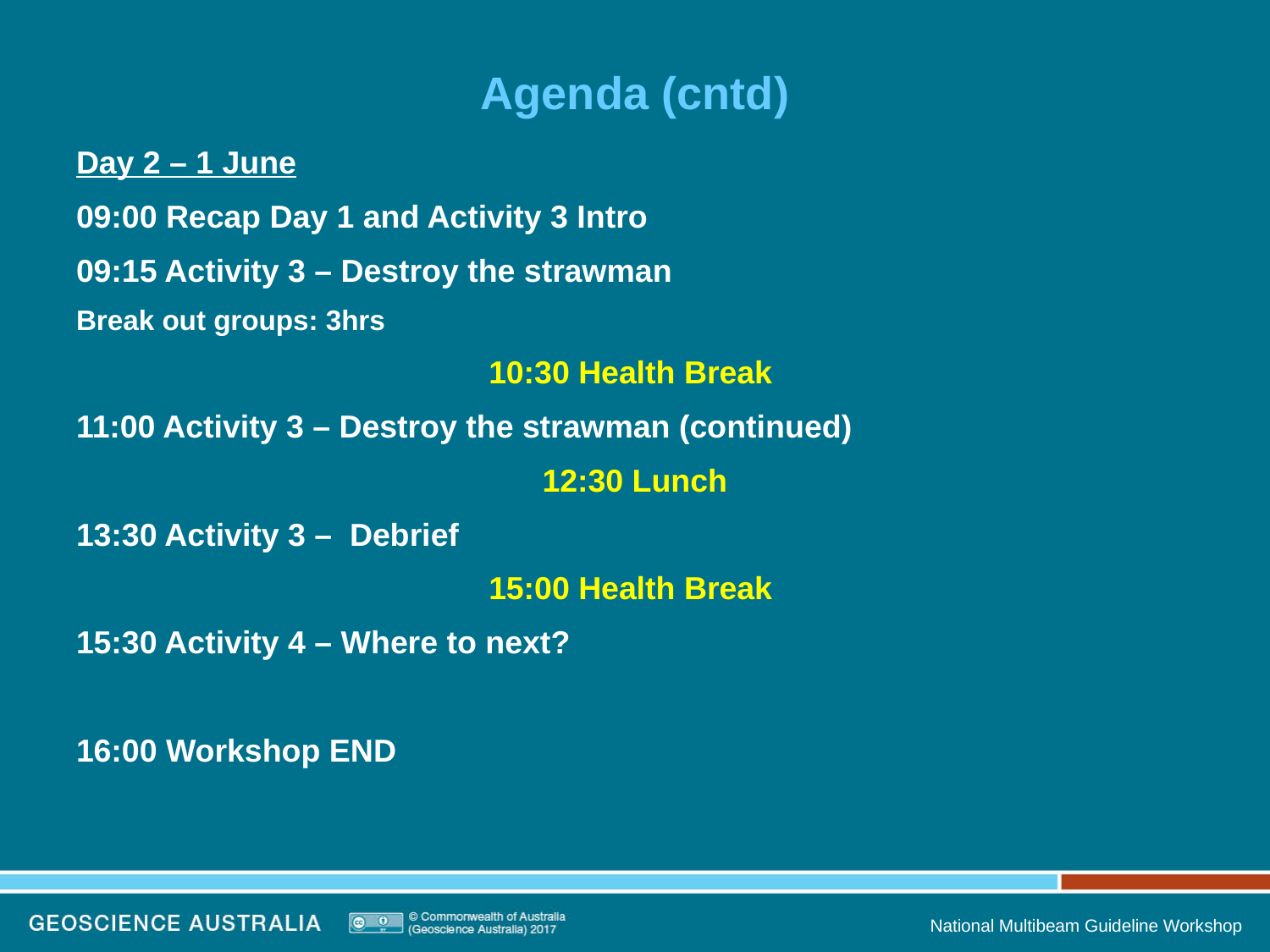

# Agenda (cntd)
Day 2 – 1 June
09:00 Recap Day 1 and Activity 3 Intro
09:15 Activity 3 – Destroy the strawman
Break out groups: 3hrs
10:30 Health Break
11:00 Activity 3 – Destroy the strawman (continued)
12:30 Lunch
13:30 Activity 3 –  Debrief
15:00 Health Break
15:30 Activity 4 – Where to next?

16:00 Workshop END
National Multibeam Guideline Workshop